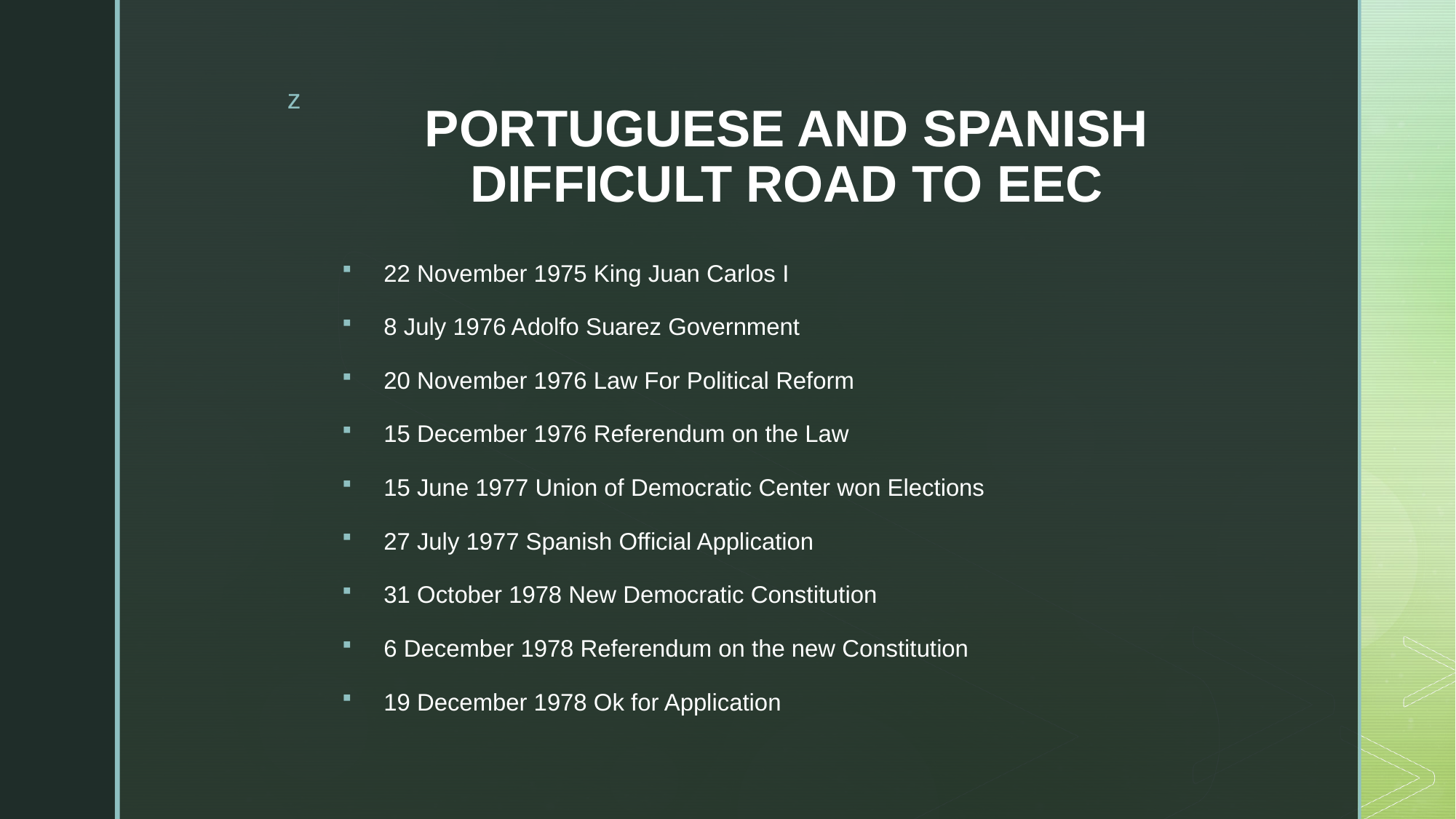

# PORTUGUESE AND SPANISH DIFFICULT ROAD TO EEC
22 November 1975 King Juan Carlos I
8 July 1976 Adolfo Suarez Government
20 November 1976 Law For Political Reform
15 December 1976 Referendum on the Law
15 June 1977 Union of Democratic Center won Elections
27 July 1977 Spanish Official Application
31 October 1978 New Democratic Constitution
6 December 1978 Referendum on the new Constitution
19 December 1978 Ok for Application